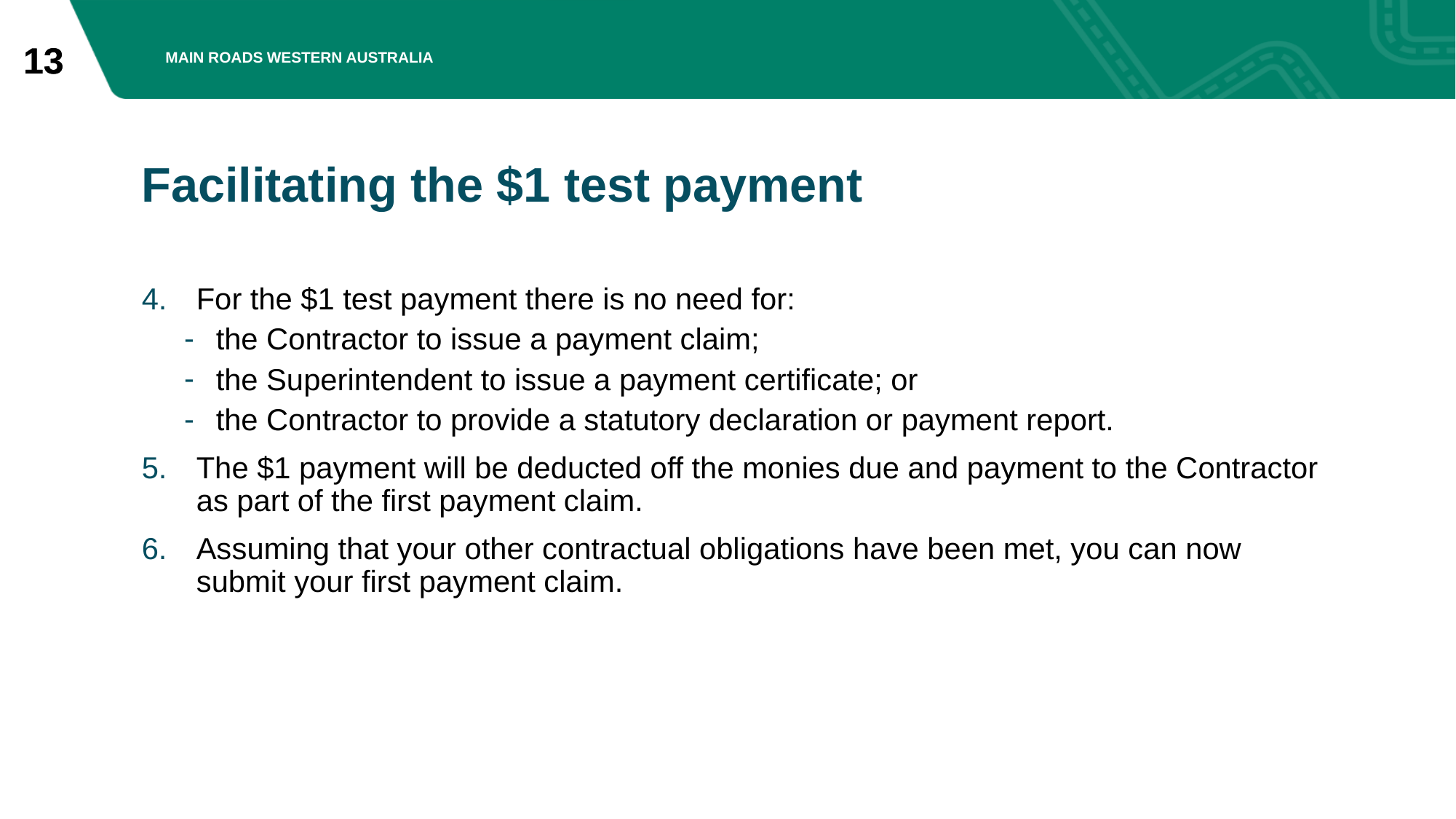

# Facilitating the $1 test payment
For the $1 test payment there is no need for:
the Contractor to issue a payment claim;
the Superintendent to issue a payment certificate; or
the Contractor to provide a statutory declaration or payment report.
The $1 payment will be deducted off the monies due and payment to the Contractor as part of the first payment claim.
Assuming that your other contractual obligations have been met, you can now submit your first payment claim.